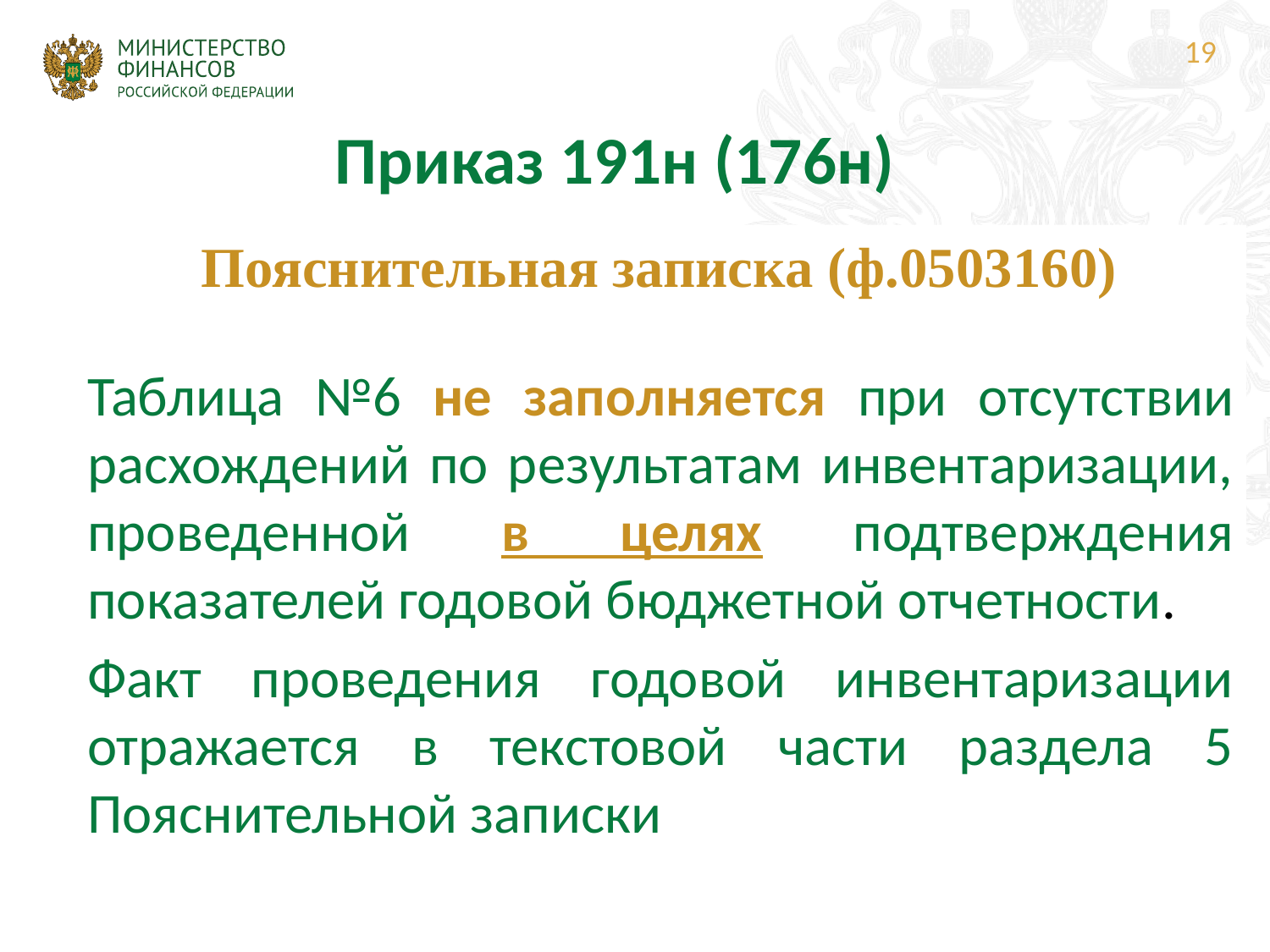

19
# Приказ 191н (176н)
Пояснительная записка (ф.0503160)

Таблица №6 не заполняется при отсутствии расхождений по результатам инвентаризации, проведенной в целях подтверждения показателей годовой бюджетной отчетности.
Факт проведения годовой инвентаризации отражается в текстовой части раздела 5 Пояснительной записки